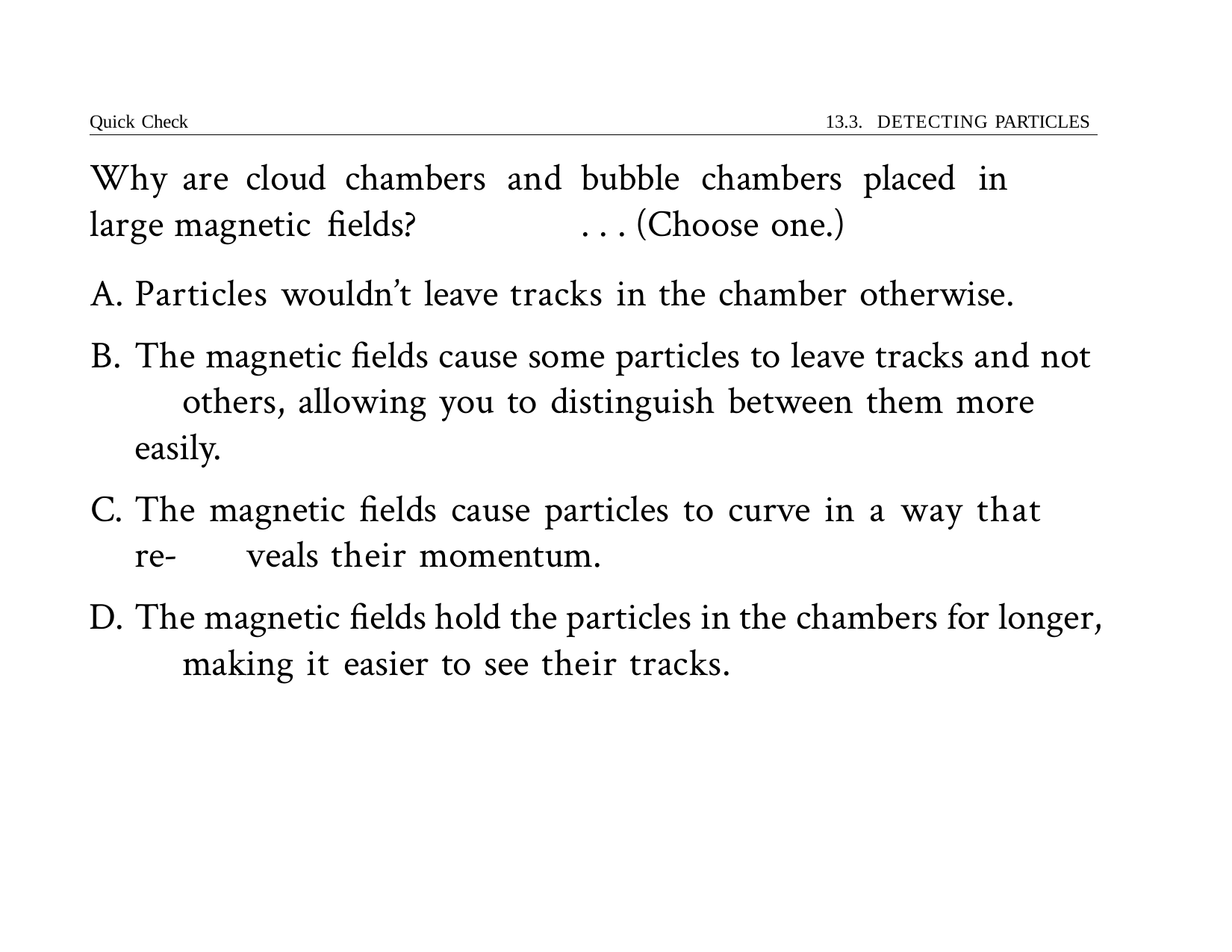

Quick Check	13.3.  DETECTING PARTICLES

# Why	are	cloud	chambers	and	bubble	chambers	placed	in	large magnetic fields?		. . . (Choose one.)
Particles wouldn’t leave tracks in the chamber otherwise.
The magnetic fields cause some particles to leave tracks and not 	others, allowing you to distinguish between them more easily.
The magnetic fields cause particles to curve in a way that re- 	veals their momentum.
The magnetic fields hold the particles in the chambers for longer, 	making it easier to see their tracks.